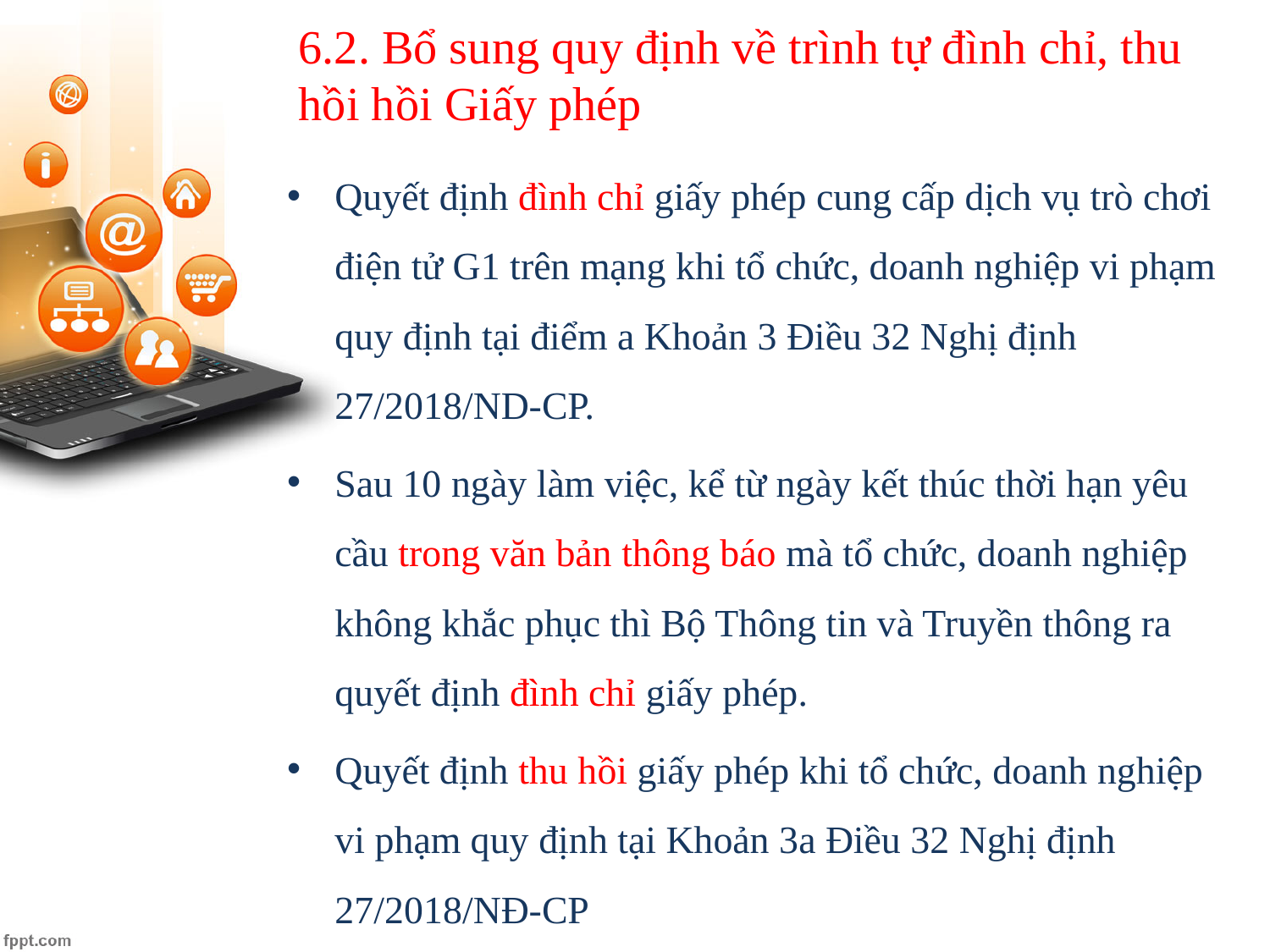

# 6.2. Bổ sung quy định về trình tự đình chỉ, thu hồi hồi Giấy phép
Quyết định đình chỉ giấy phép cung cấp dịch vụ trò chơi điện tử G1 trên mạng khi tổ chức, doanh nghiệp vi phạm quy định tại điểm a Khoản 3 Điều 32 Nghị định 27/2018/ND-CP.
Sau 10 ngày làm việc, kể từ ngày kết thúc thời hạn yêu cầu trong văn bản thông báo mà tổ chức, doanh nghiệp không khắc phục thì Bộ Thông tin và Truyền thông ra quyết định đình chỉ giấy phép.
Quyết định thu hồi giấy phép khi tổ chức, doanh nghiệp vi phạm quy định tại Khoản 3a Điều 32 Nghị định 27/2018/NĐ-CP